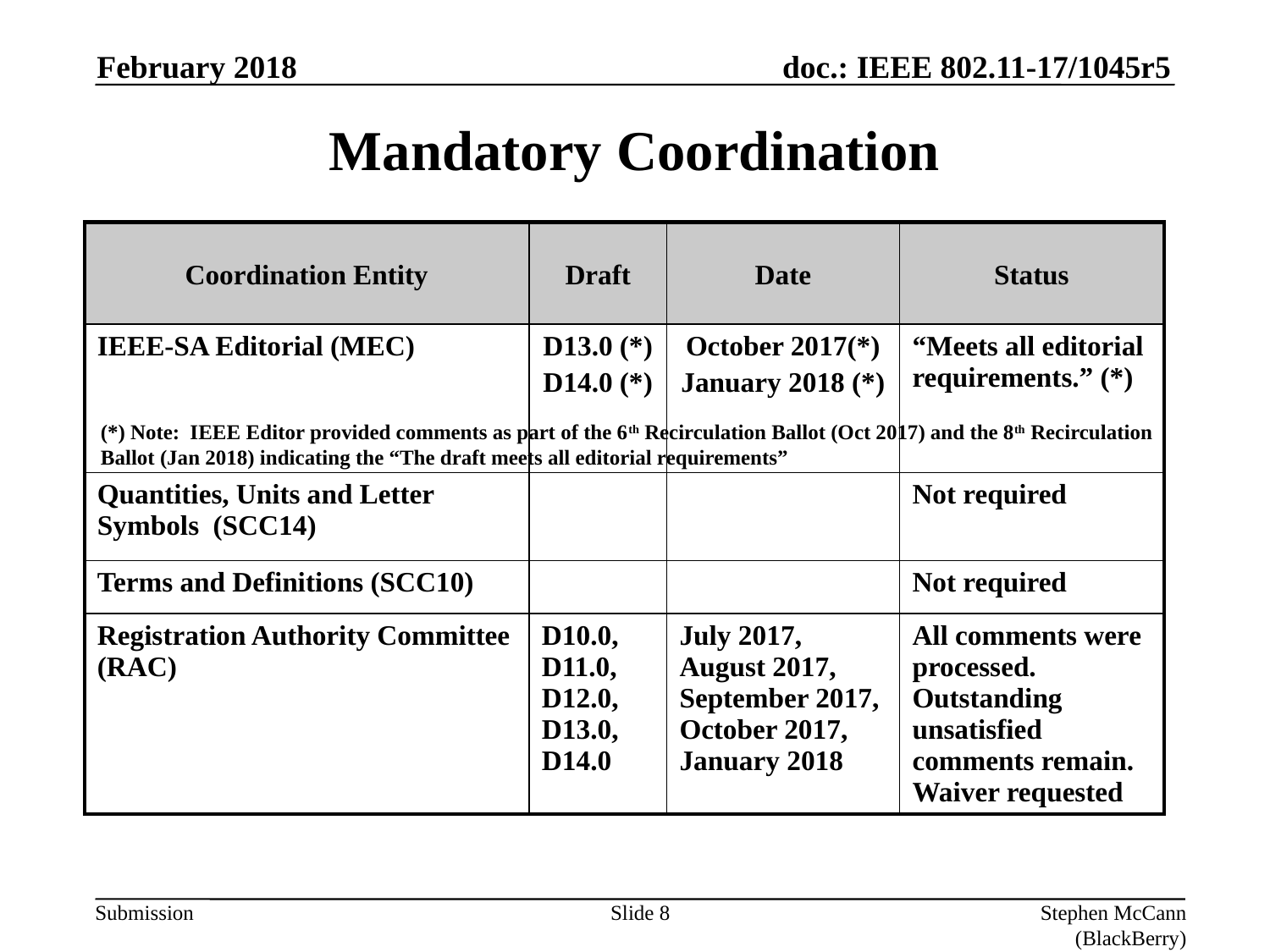

February 2018
# Mandatory Coordination
| Coordination Entity | Draft | Date | Status |
| --- | --- | --- | --- |
| IEEE-SA Editorial (MEC) | D13.0 (\*) D14.0 (\*) | October 2017(\*) January 2018 (\*) | “Meets all editorial requirements.” (\*) |
| Quantities, Units and Letter Symbols (SCC14) |  |  | Not required |
| Terms and Definitions (SCC10) |  |  | Not required |
| Registration Authority Committee (RAC) | D10.0, D11.0, D12.0, D13.0, D14.0 | July 2017, August 2017, September 2017, October 2017, January 2018 | All comments were processed. Outstanding unsatisfied comments remain. Waiver requested |
(*) Note:  IEEE Editor provided comments as part of the 6th Recirculation Ballot (Oct 2017) and the 8th Recirculation Ballot (Jan 2018) indicating the “The draft meets all editorial requirements”
Slide 8
Stephen McCann (BlackBerry)